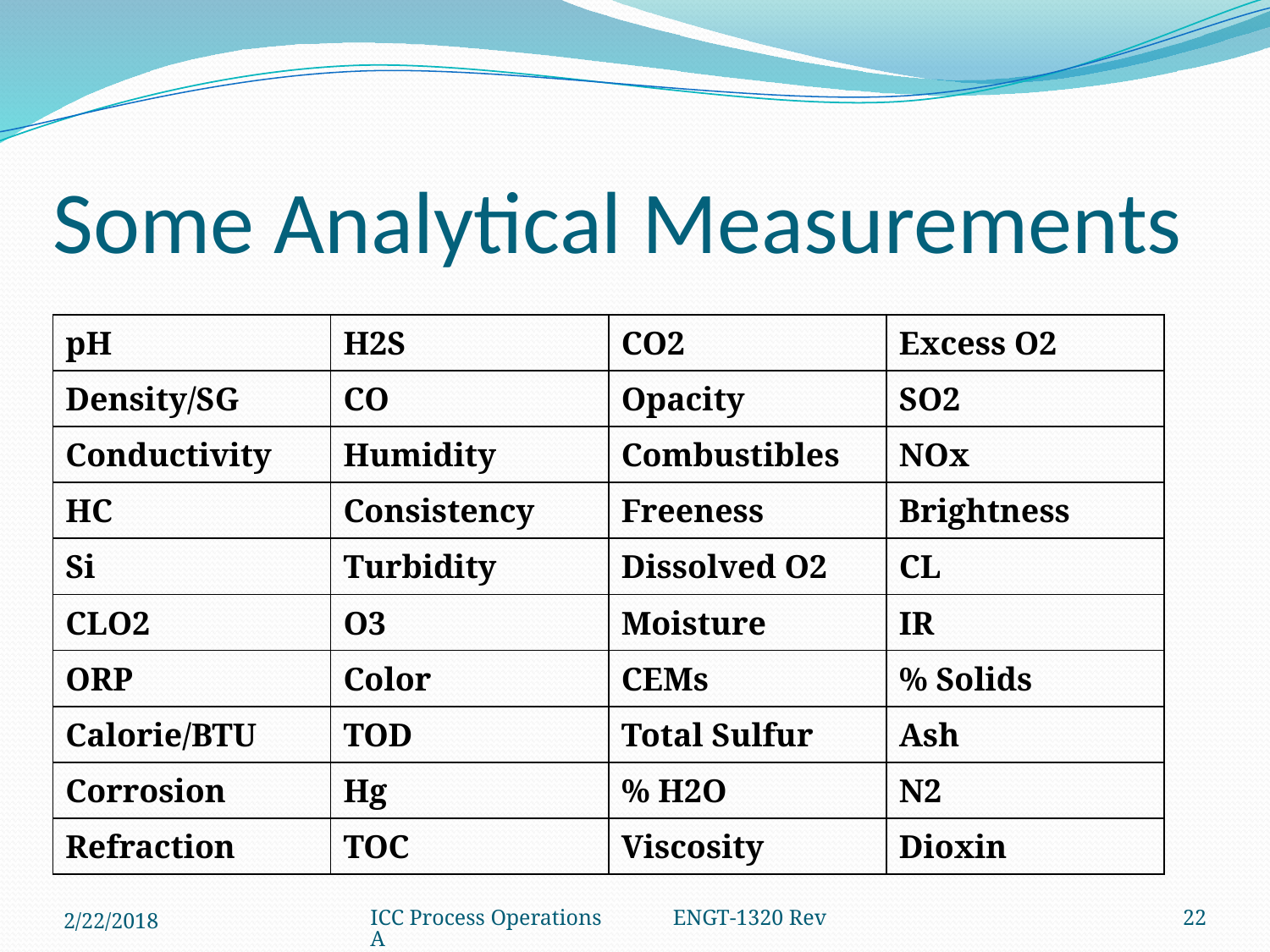

# Some Analytical Measurements
| pH | H2S | CO2 | Excess O2 |
| --- | --- | --- | --- |
| Density/SG | CO | Opacity | SO2 |
| Conductivity | Humidity | Combustibles | NOx |
| HC | Consistency | Freeness | Brightness |
| Si | Turbidity | Dissolved O2 | CL |
| CLO2 | O3 | Moisture | IR |
| ORP | Color | CEMs | % Solids |
| Calorie/BTU | TOD | Total Sulfur | Ash |
| Corrosion | Hg | % H2O | N2 |
| Refraction | TOC | Viscosity | Dioxin |
2/22/2018
ICC Process Operations             ENGT-1320 Rev A
22